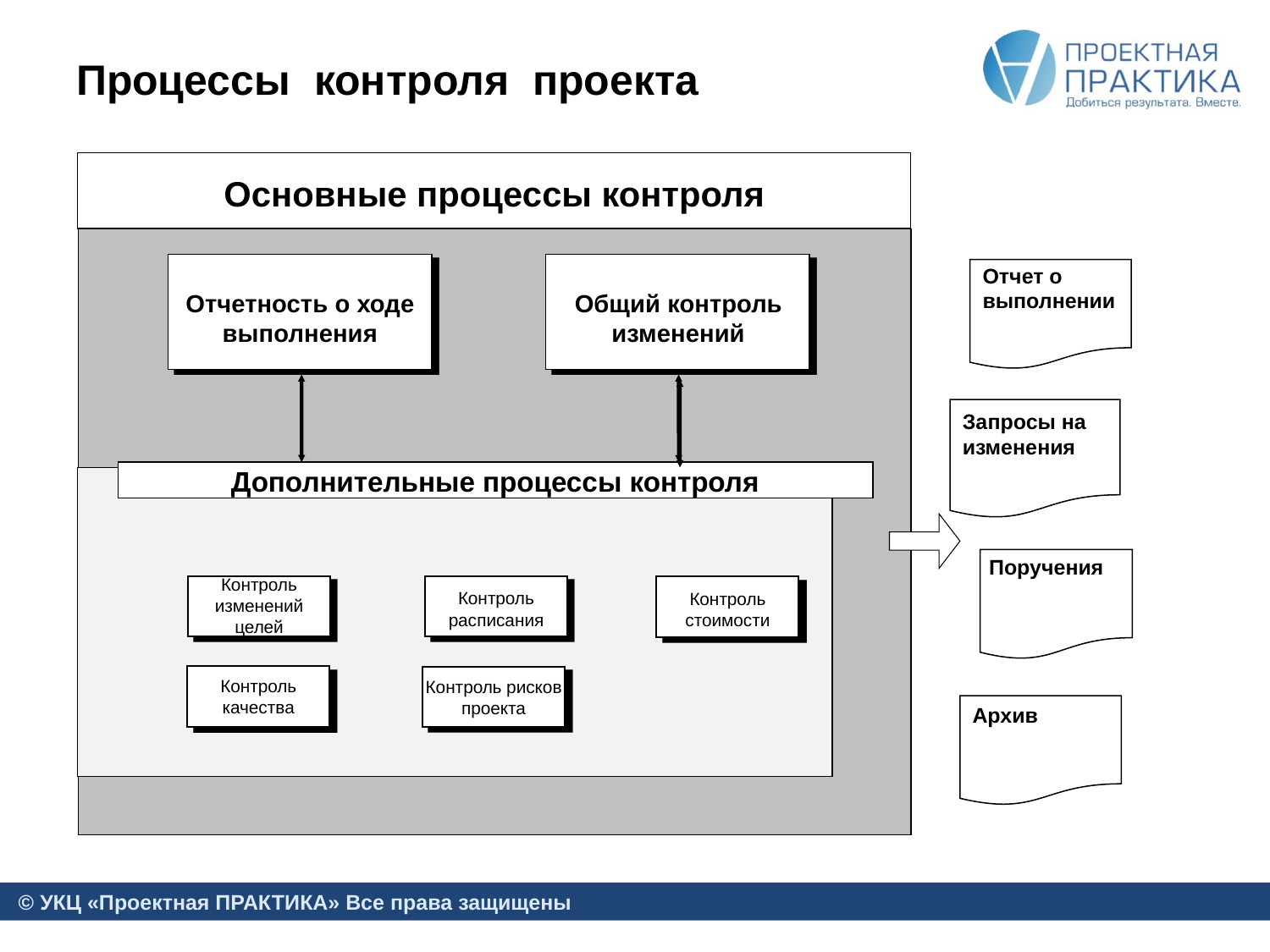

# Процессы  контроля  проекта

Основные процессы контроля

Отчетность о ходе выполнения

Общий контроль изменений

Отчет о выполнении

4.2
Выполнение плана проекта

Запросы на изменения
Дополнительные процессы контроля

Поручения

Контроль изменений целей

Контроль расписания

Контроль стоимости
Контроль качества
Контроль рисков проекта

Архив